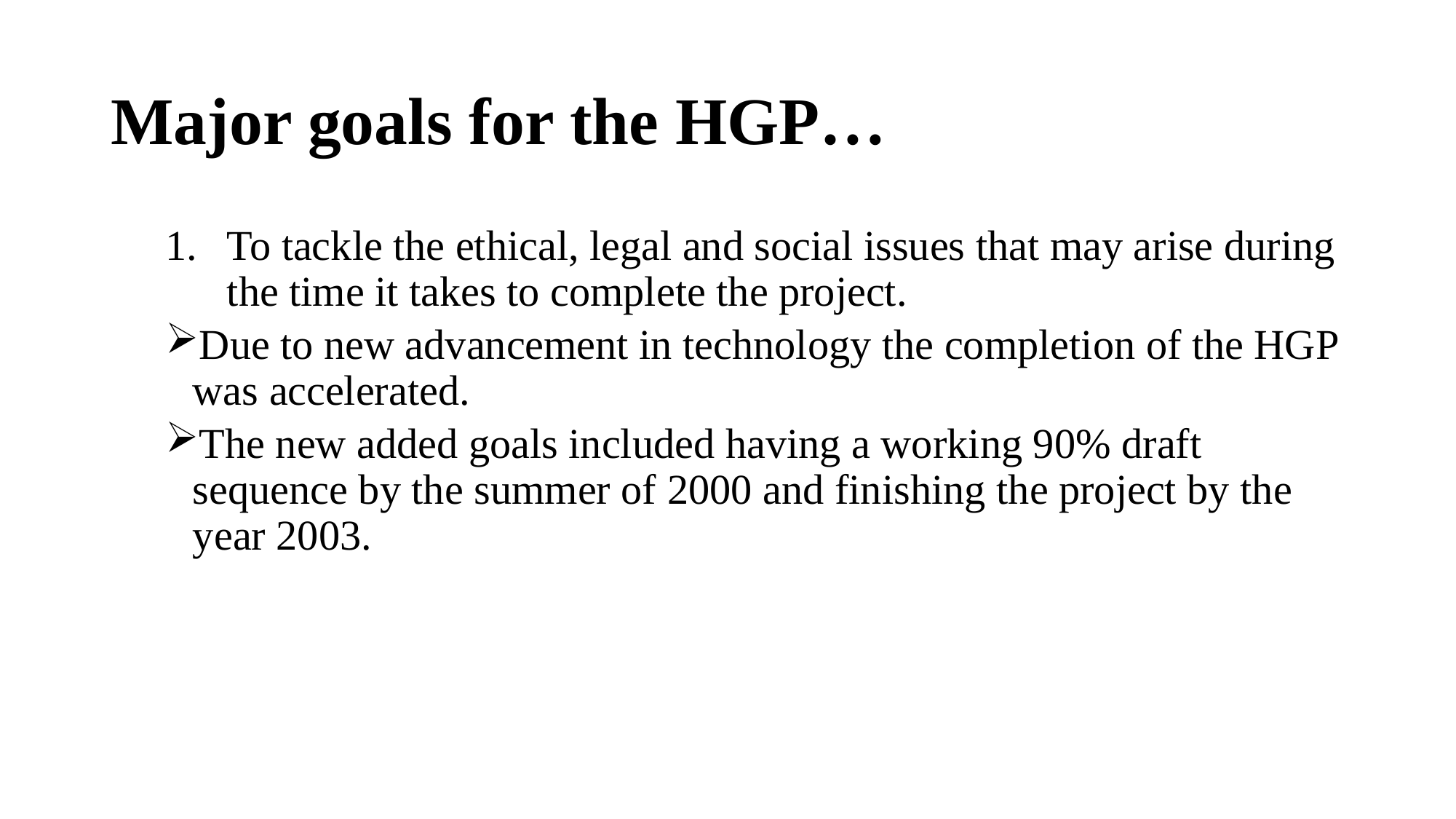

# Major goals for the HGP…
To tackle the ethical, legal and social issues that may arise during the time it takes to complete the project.
Due to new advancement in technology the completion of the HGP was accelerated.
The new added goals included having a working 90% draft sequence by the summer of 2000 and finishing the project by the year 2003.